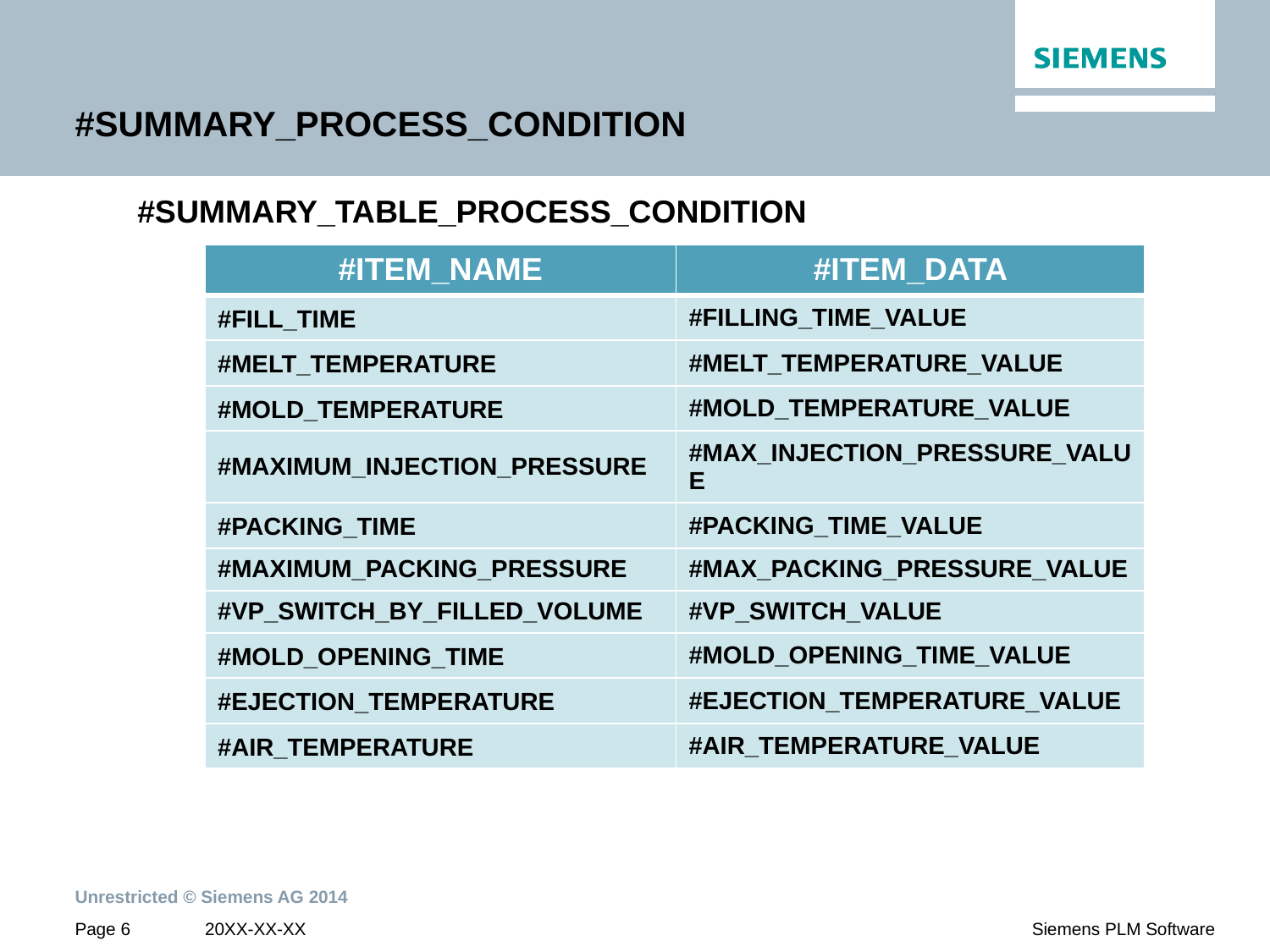

# #SUMMARY_PROCESS_CONDITION
#SUMMARY_TABLE_PROCESS_CONDITION
| #ITEM\_NAME | #ITEM\_DATA |
| --- | --- |
| #FILL\_TIME | #FILLING\_TIME\_VALUE |
| #MELT\_TEMPERATURE | #MELT\_TEMPERATURE\_VALUE |
| #MOLD\_TEMPERATURE | #MOLD\_TEMPERATURE\_VALUE |
| #MAXIMUM\_INJECTION\_PRESSURE | #MAX\_INJECTION\_PRESSURE\_VALUE |
| #PACKING\_TIME | #PACKING\_TIME\_VALUE |
| #MAXIMUM\_PACKING\_PRESSURE | #MAX\_PACKING\_PRESSURE\_VALUE |
| #VP\_SWITCH\_BY\_FILLED\_VOLUME | #VP\_SWITCH\_VALUE |
| #MOLD\_OPENING\_TIME | #MOLD\_OPENING\_TIME\_VALUE |
| #EJECTION\_TEMPERATURE | #EJECTION\_TEMPERATURE\_VALUE |
| #AIR\_TEMPERATURE | #AIR\_TEMPERATURE\_VALUE |